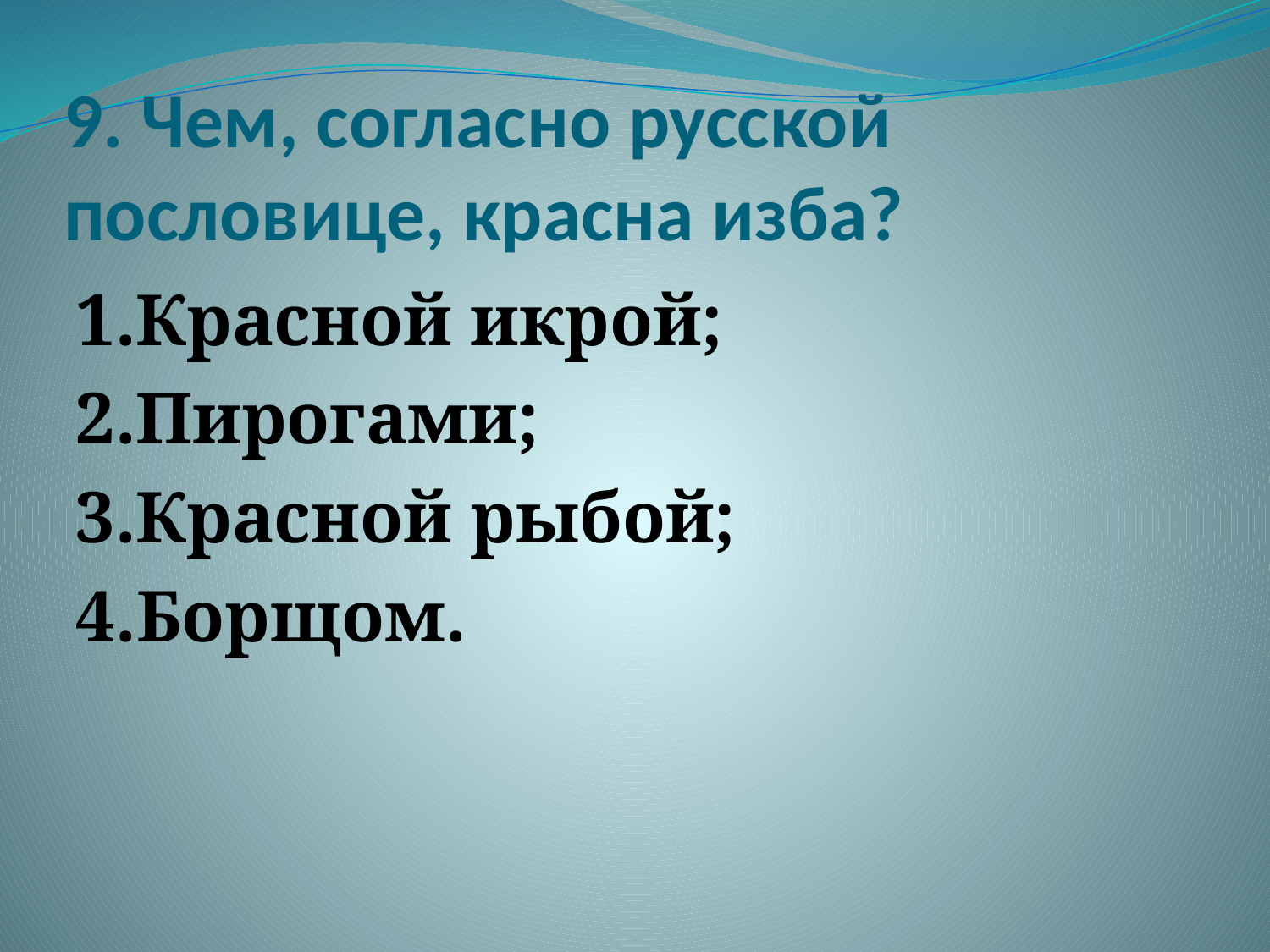

# 9. Чем, согласно русской пословице, красна изба?
1.Красной икрой;
2.Пирогами;
3.Красной рыбой;
4.Борщом.